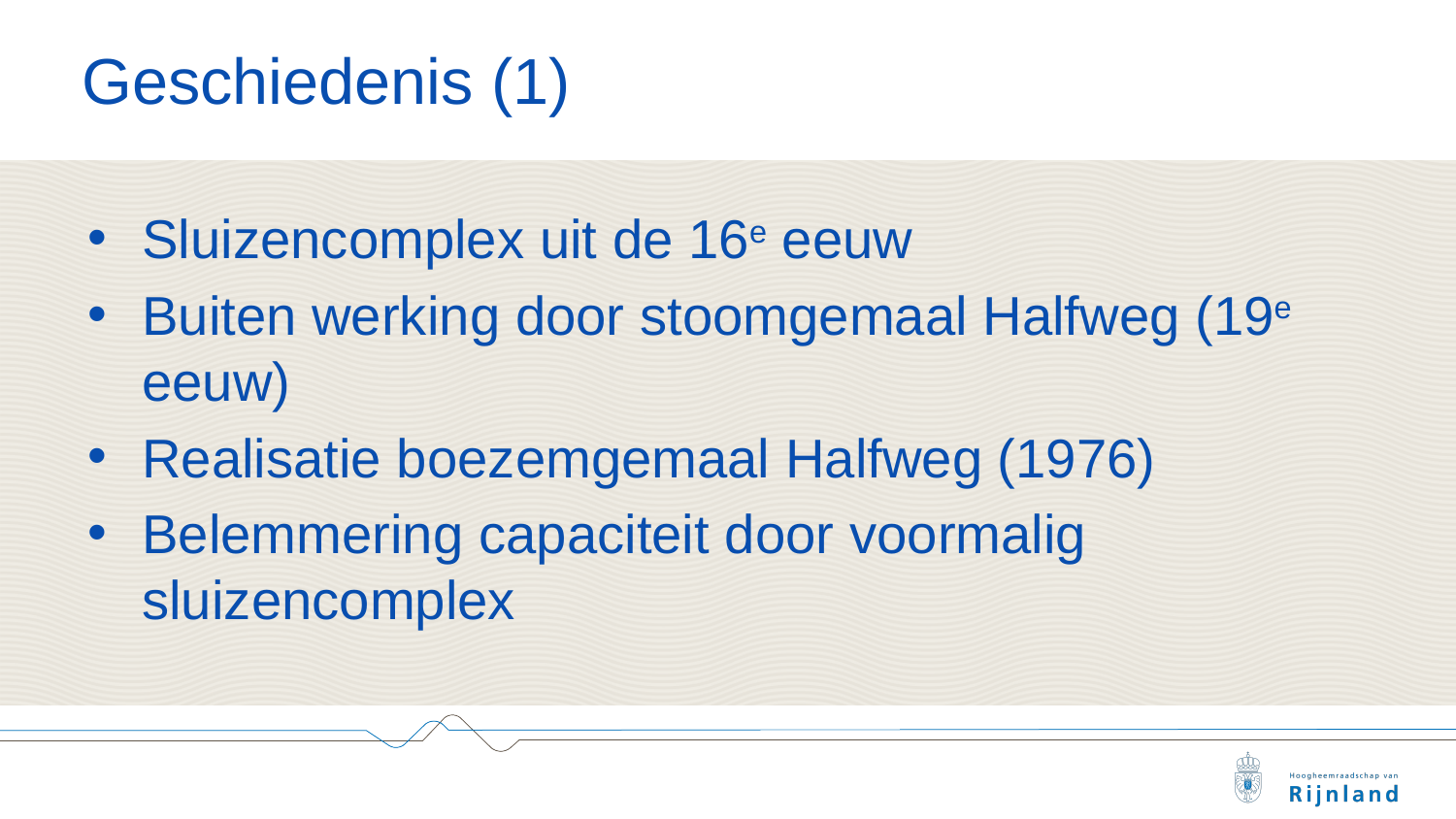

Geschiedenis (1)
Sluizencomplex uit de 16e eeuw
Buiten werking door stoomgemaal Halfweg (19e eeuw)
Realisatie boezemgemaal Halfweg (1976)
Belemmering capaciteit door voormalig sluizencomplex